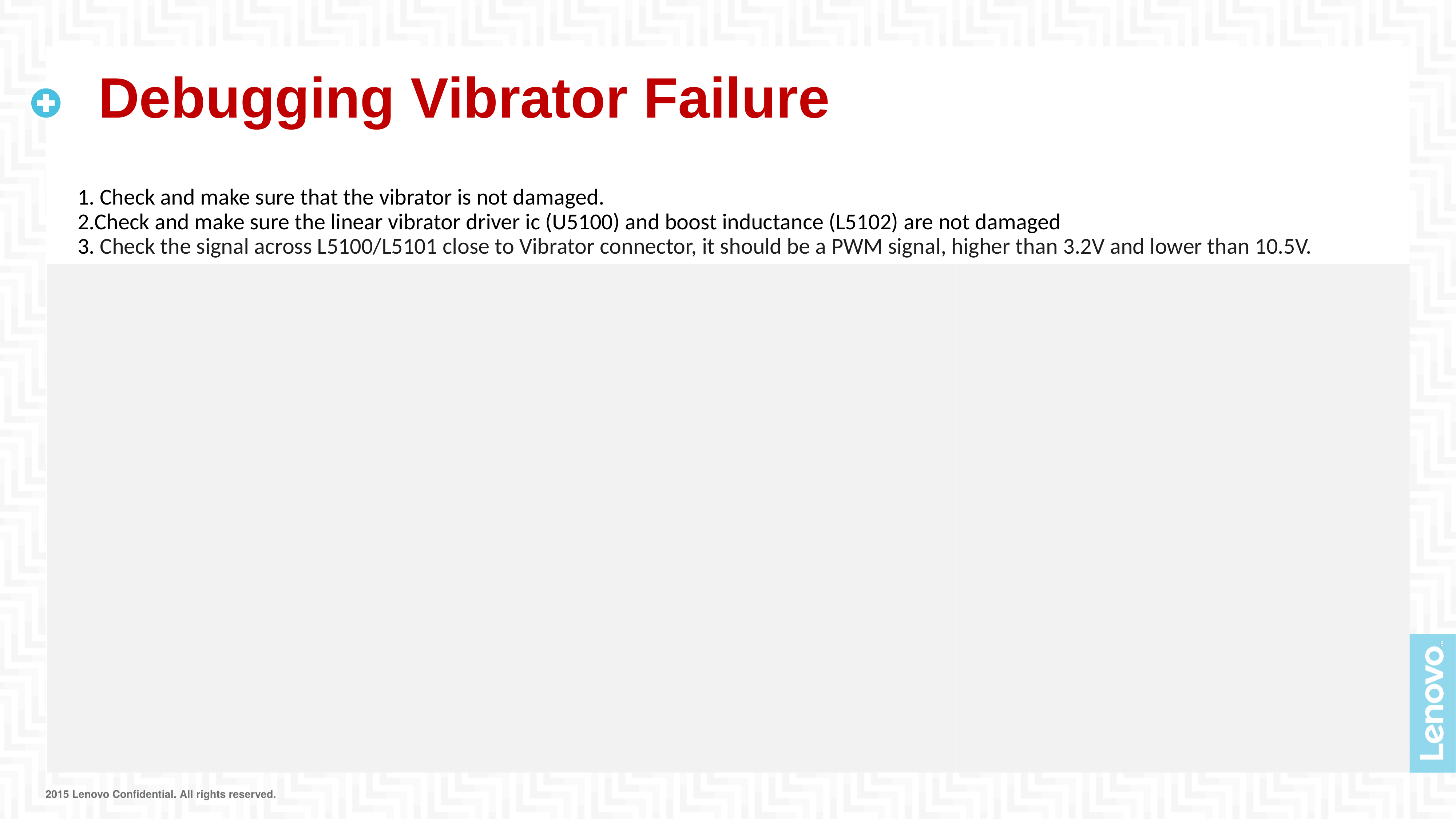

# Debugging Vibrator Failure
1. Check and make sure that the vibrator is not damaged.
2.Check and make sure the linear vibrator driver ic (U5100) and boost inductance (L5102) are not damaged
3. Check the signal across L5100/L5101 close to Vibrator connector, it should be a PWM signal, higher than 3.2V and lower than 10.5V.